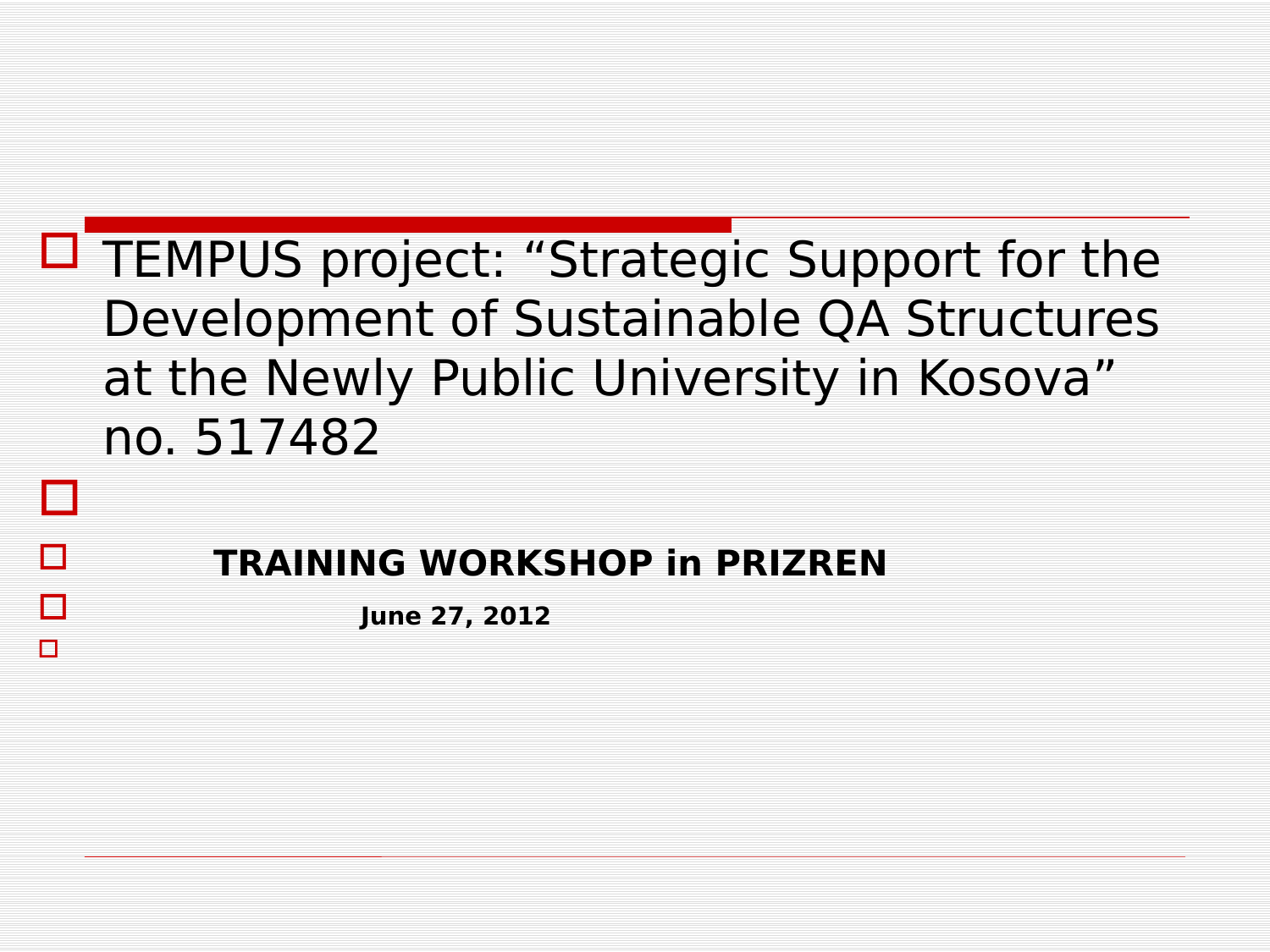

TEMPUS project: “Strategic Support for the Development of Sustainable QA Structures at the Newly Public University in Kosova” no. 517482

         TRAINING WORKSHOP in PRIZREN
                     June 27, 2012